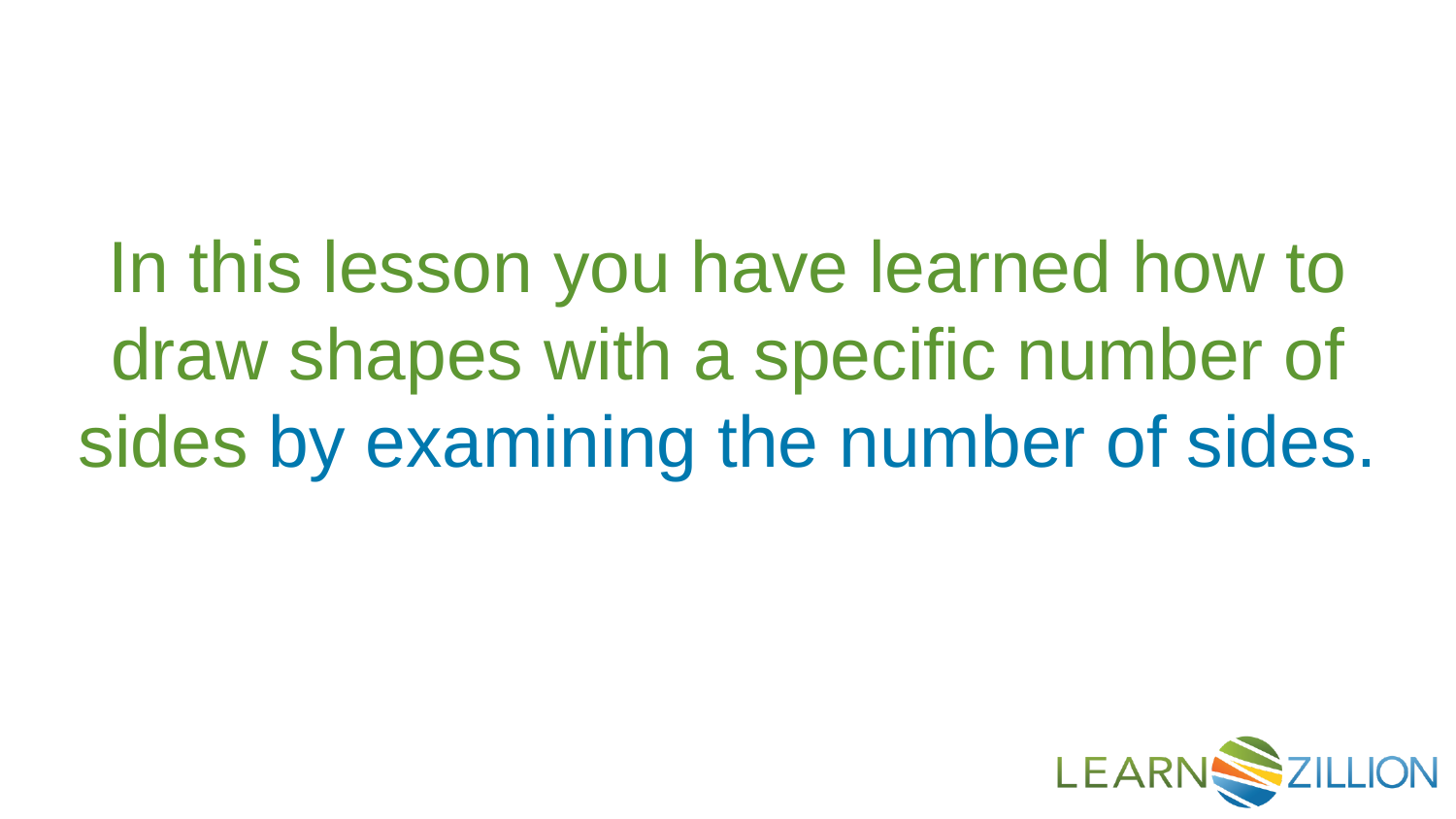

In this lesson you have learned how to draw shapes with a specific number of sides by examining the number of sides.